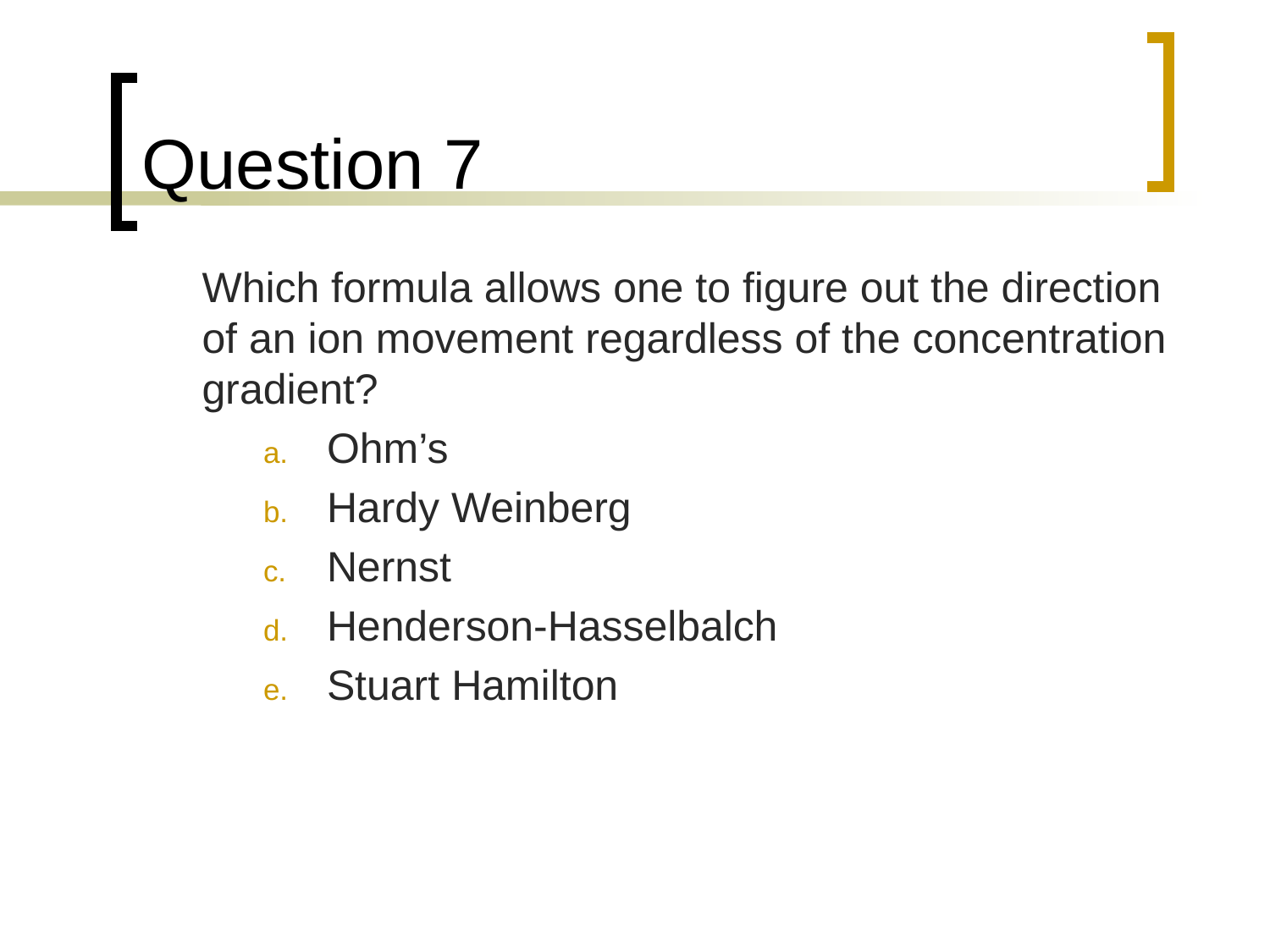

# Question 7
	Which formula allows one to figure out the direction of an ion movement regardless of the concentration gradient?
Ohm’s
Hardy Weinberg
Nernst
Henderson-Hasselbalch
Stuart Hamilton